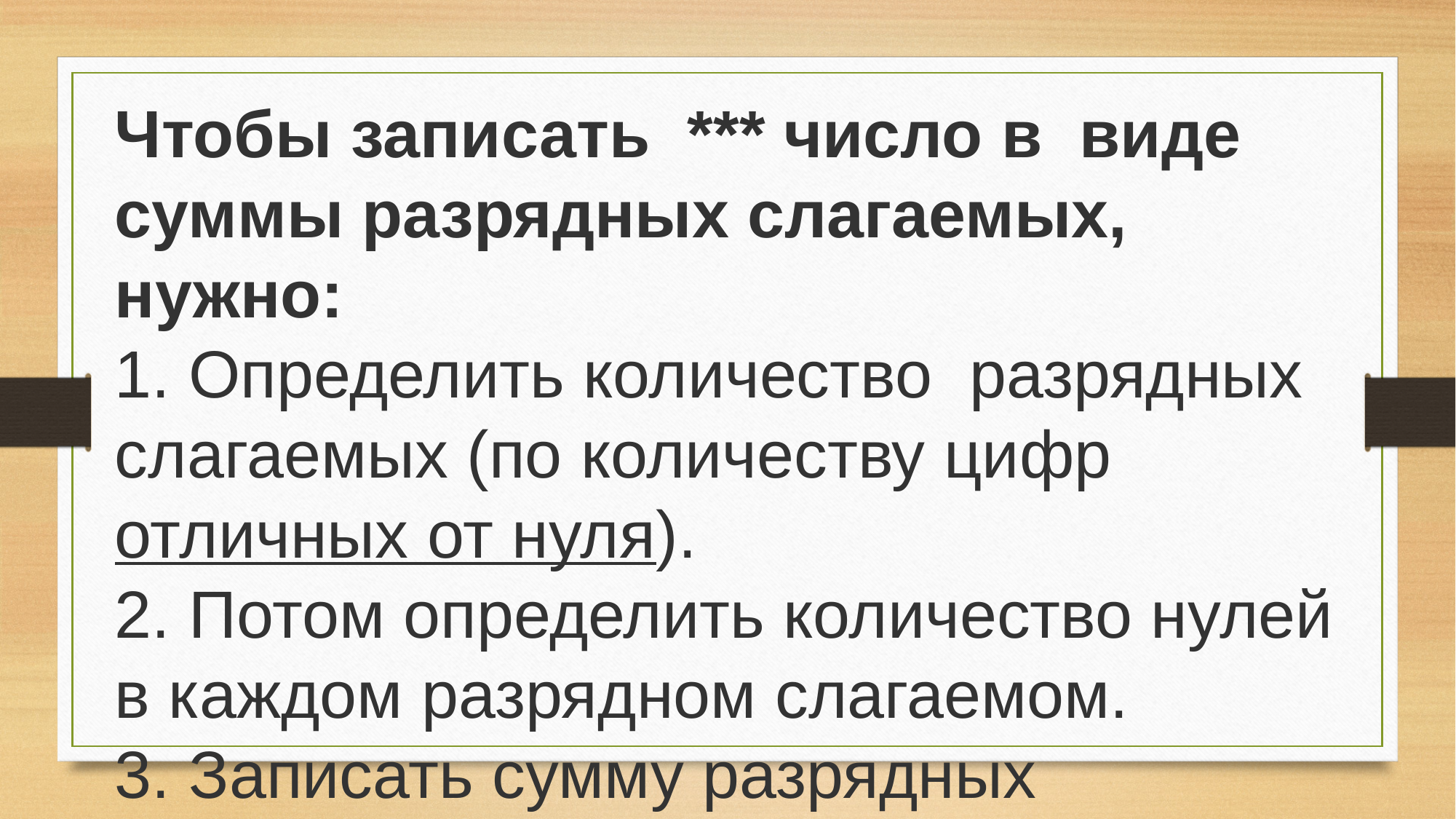

Чтобы записать  *** число в  виде суммы разрядных слагаемых, нужно:
1. Определить количество  разрядных слагаемых (по количеству цифр отличных от нуля).
2. Потом определить количество нулей в каждом разрядном слагаемом.
3. Записать сумму разрядных слагаемых.